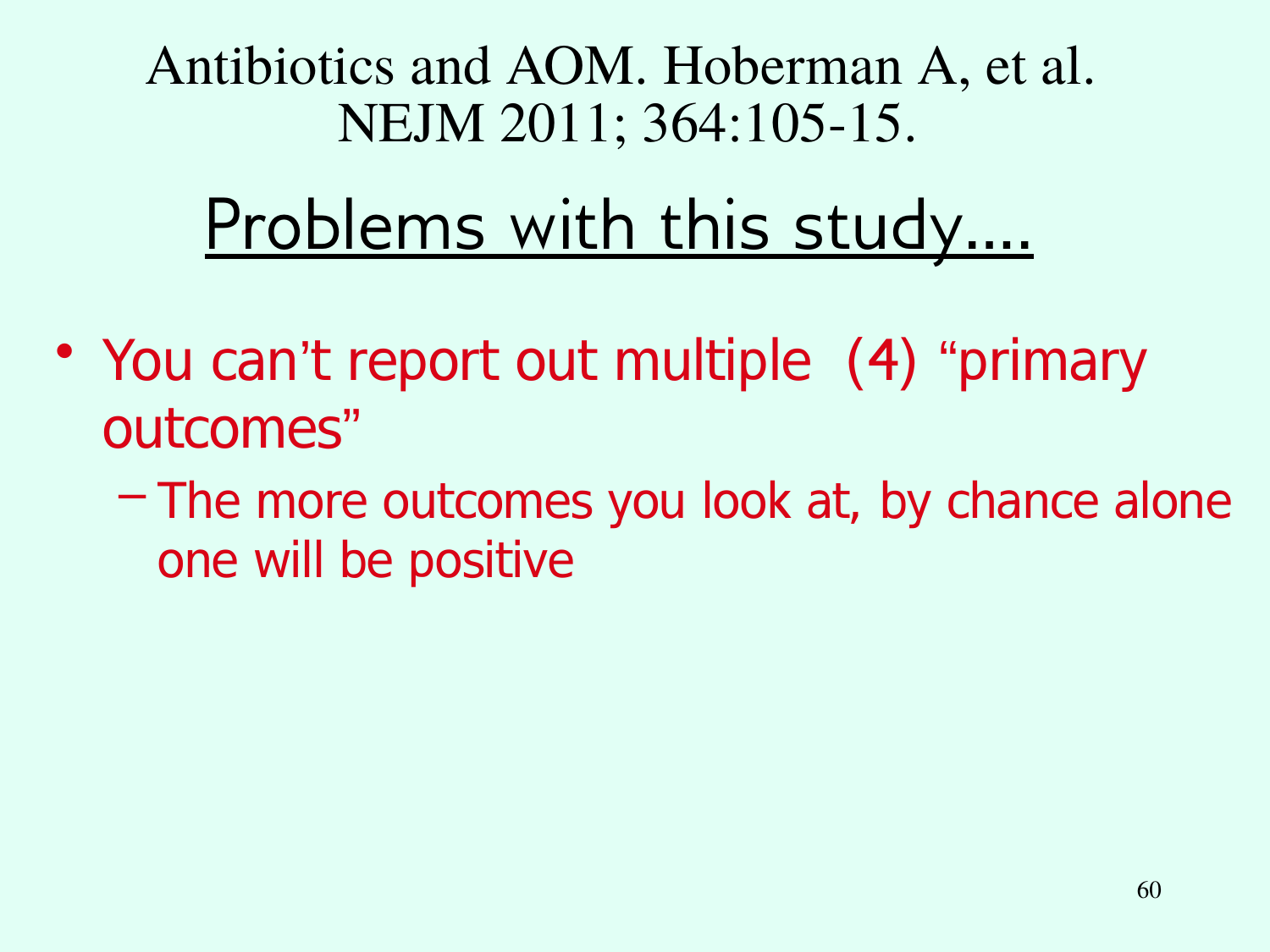

Antibiotics and AOM. Hoberman A, et al.
NEJM 2011; 364:105-15.
Problems with this study….
You can’t report out multiple  (4) “primary outcomes”
The more outcomes you look at, by chance alone one will be positive
60